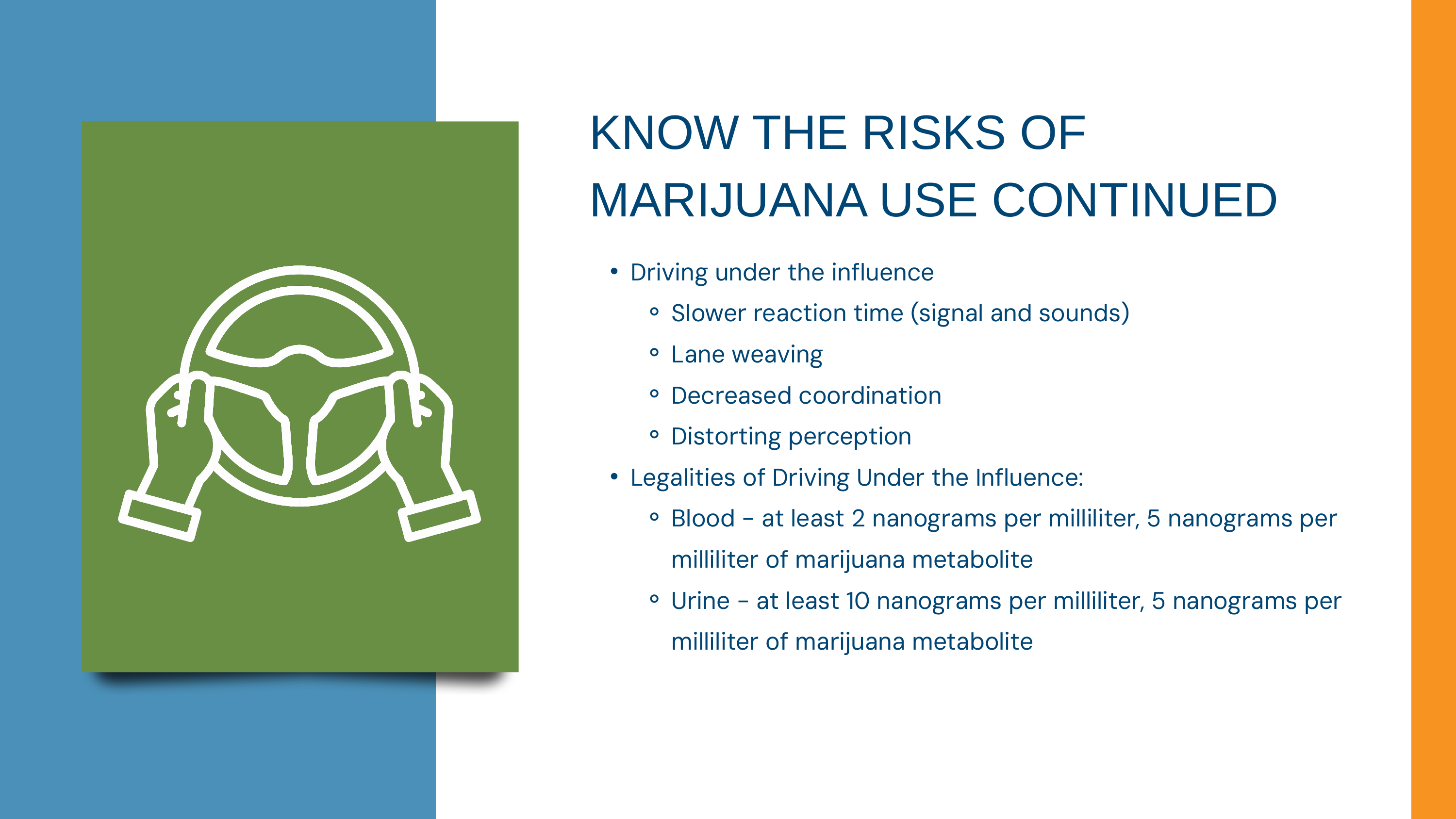

KNOW THE RISKS OF MARIJUANA USE​ CONTINUED

Driving under the influence​
Slower reaction time (signal and sounds)​
Lane weaving​
Decreased coordination​
Distorting perception​
Legalities of Driving Under the Influence:​
Blood - at least 2 nanograms per milliliter, 5 nanograms per milliliter of marijuana metabolite​
Urine - at least 10 nanograms per milliliter, 5 nanograms per milliliter of marijuana metabolite​